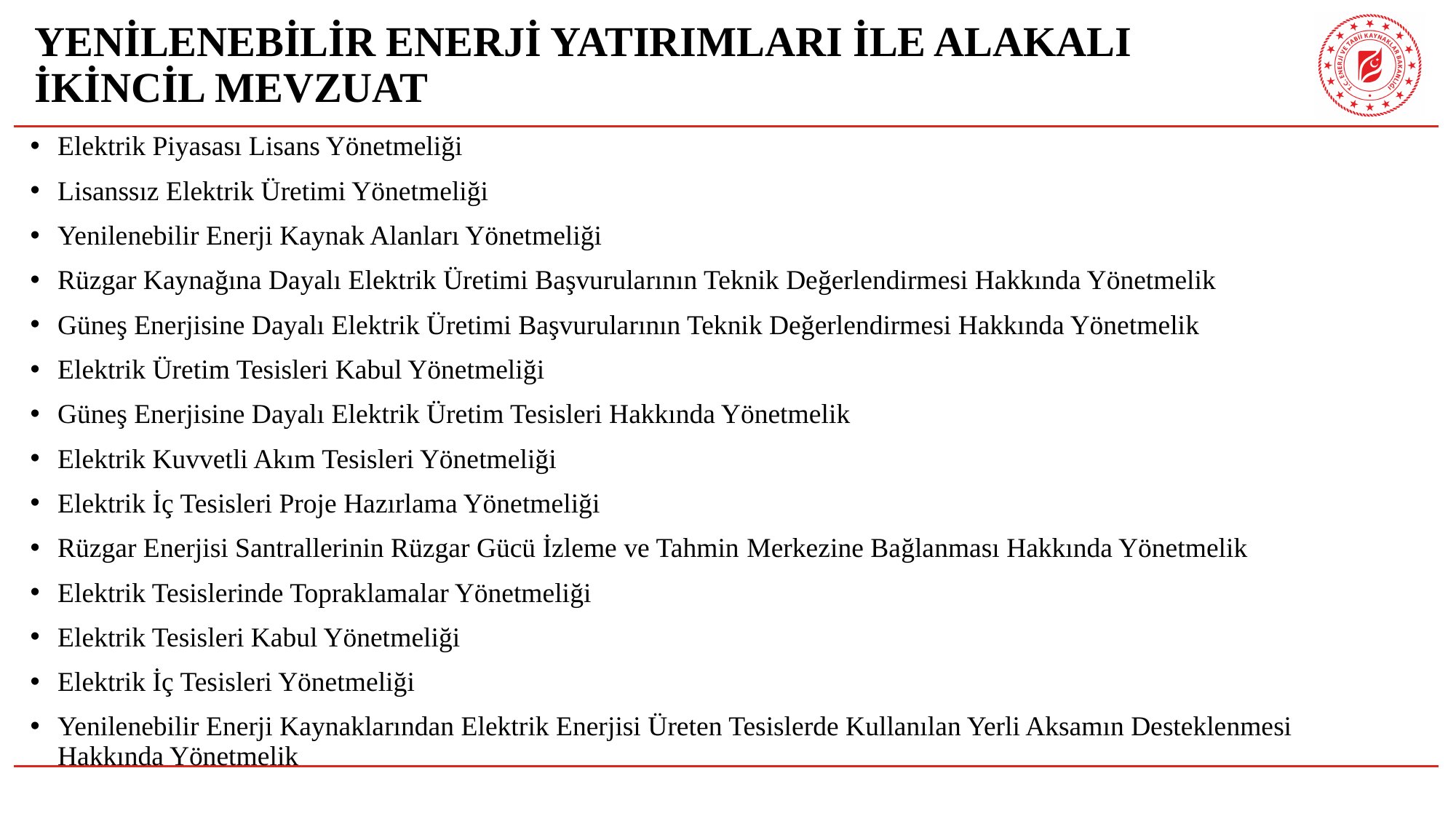

# YENİLENEBİLİR ENERJİ YATIRIMLARI İLE ALAKALI İKİNCİL MEVZUAT
Elektrik Piyasası Lisans Yönetmeliği
Lisanssız Elektrik Üretimi Yönetmeliği
Yenilenebilir Enerji Kaynak Alanları Yönetmeliği
Rüzgar Kaynağına Dayalı Elektrik Üretimi Başvurularının Teknik Değerlendirmesi Hakkında Yönetmelik
Güneş Enerjisine Dayalı Elektrik Üretimi Başvurularının Teknik Değerlendirmesi Hakkında Yönetmelik
Elektrik Üretim Tesisleri Kabul Yönetmeliği
Güneş Enerjisine Dayalı Elektrik Üretim Tesisleri Hakkında Yönetmelik
Elektrik Kuvvetli Akım Tesisleri Yönetmeliği
Elektrik İç Tesisleri Proje Hazırlama Yönetmeliği
Rüzgar Enerjisi Santrallerinin Rüzgar Gücü İzleme ve Tahmin Merkezine Bağlanması Hakkında Yönetmelik
Elektrik Tesislerinde Topraklamalar Yönetmeliği
Elektrik Tesisleri Kabul Yönetmeliği
Elektrik İç Tesisleri Yönetmeliği
Yenilenebilir Enerji Kaynaklarından Elektrik Enerjisi Üreten Tesislerde Kullanılan Yerli Aksamın Desteklenmesi Hakkında Yönetmelik